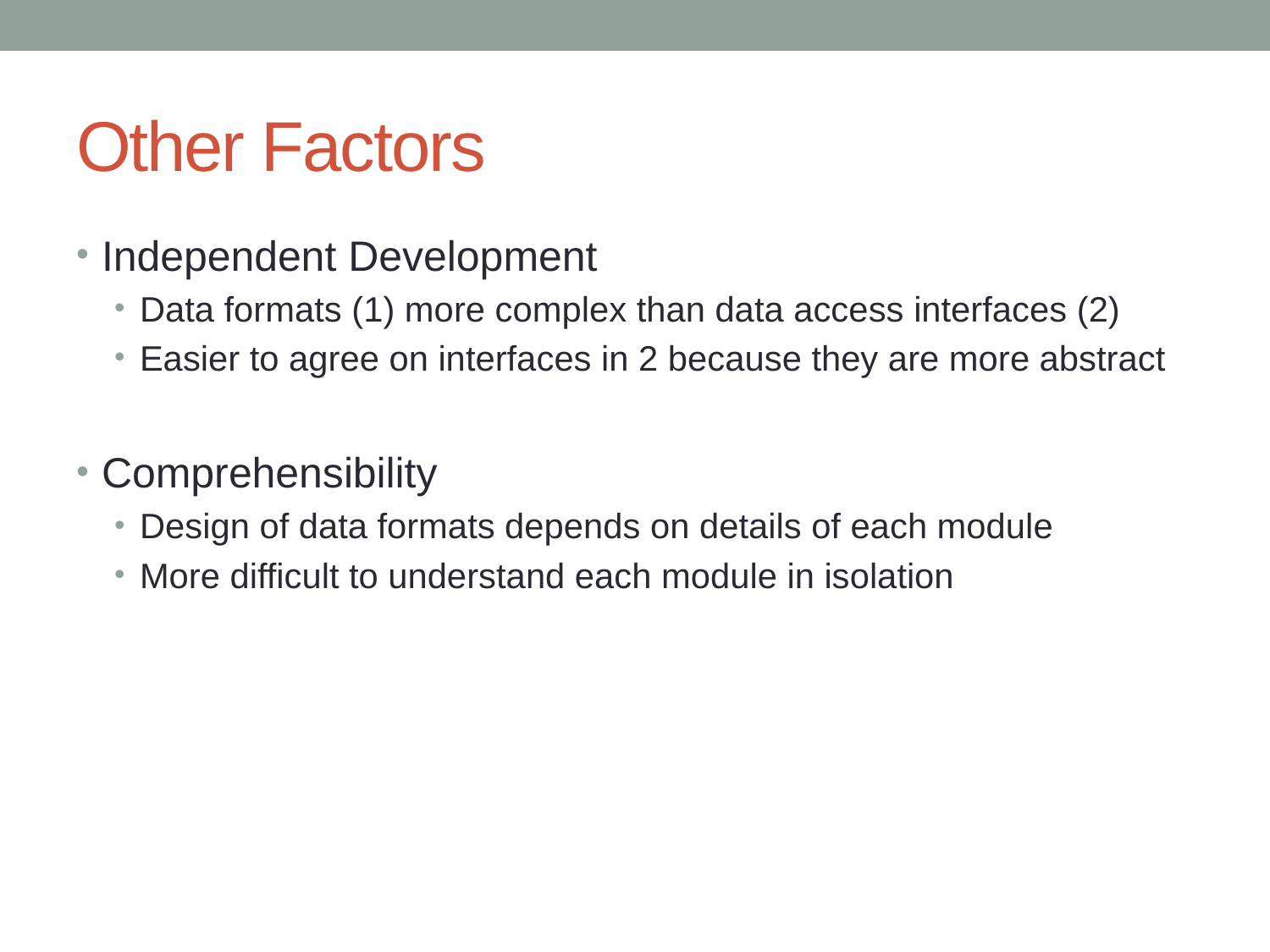

# Other Factors
Independent Development
Data formats (1) more complex than data access interfaces (2)
Easier to agree on interfaces in 2 because they are more abstract

Comprehensibility
Design of data formats depends on details of each module
More difficult to understand each module in isolation